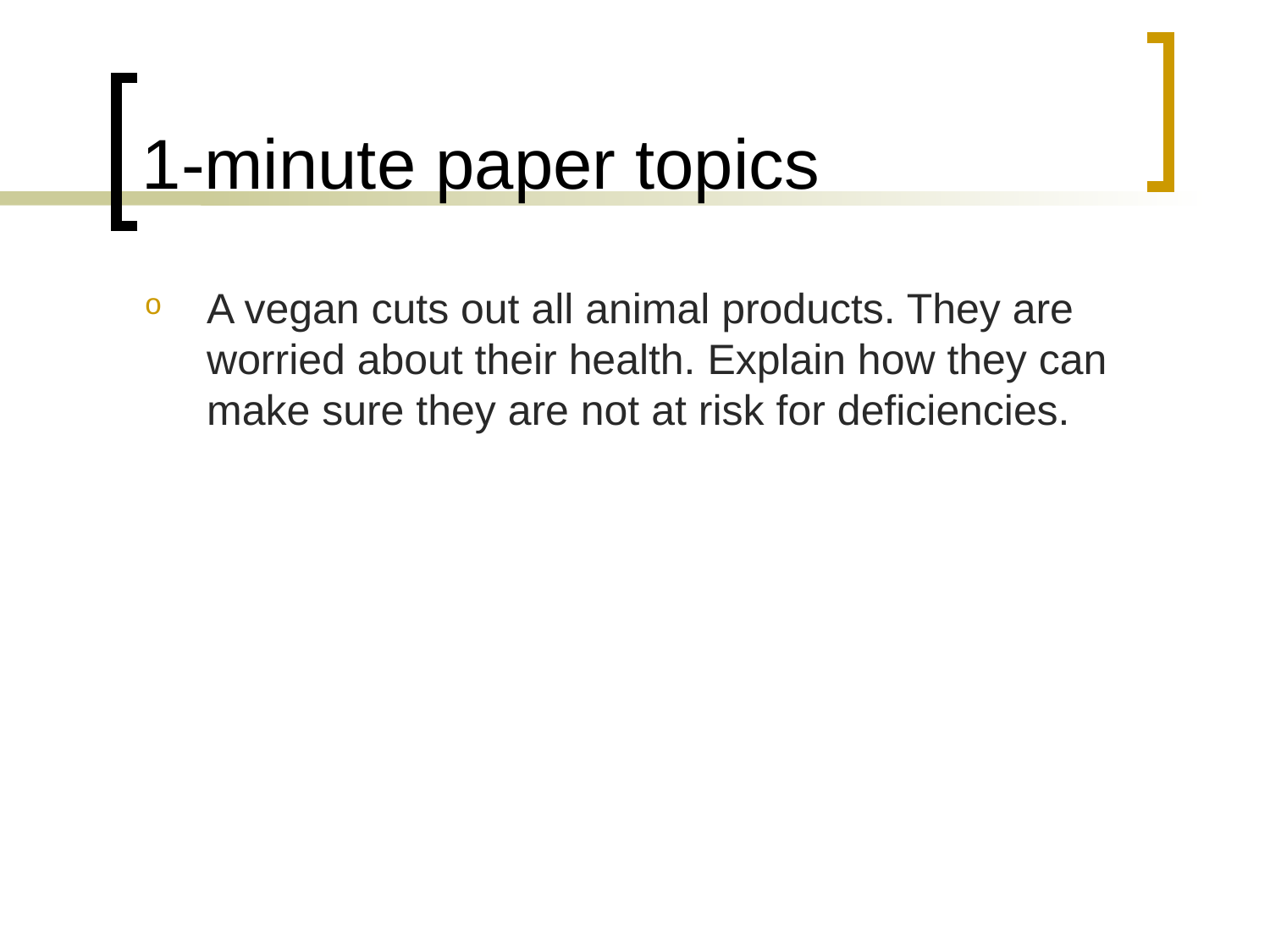

# 1-minute paper topics
A vegan cuts out all animal products. They are worried about their health. Explain how they can make sure they are not at risk for deficiencies.